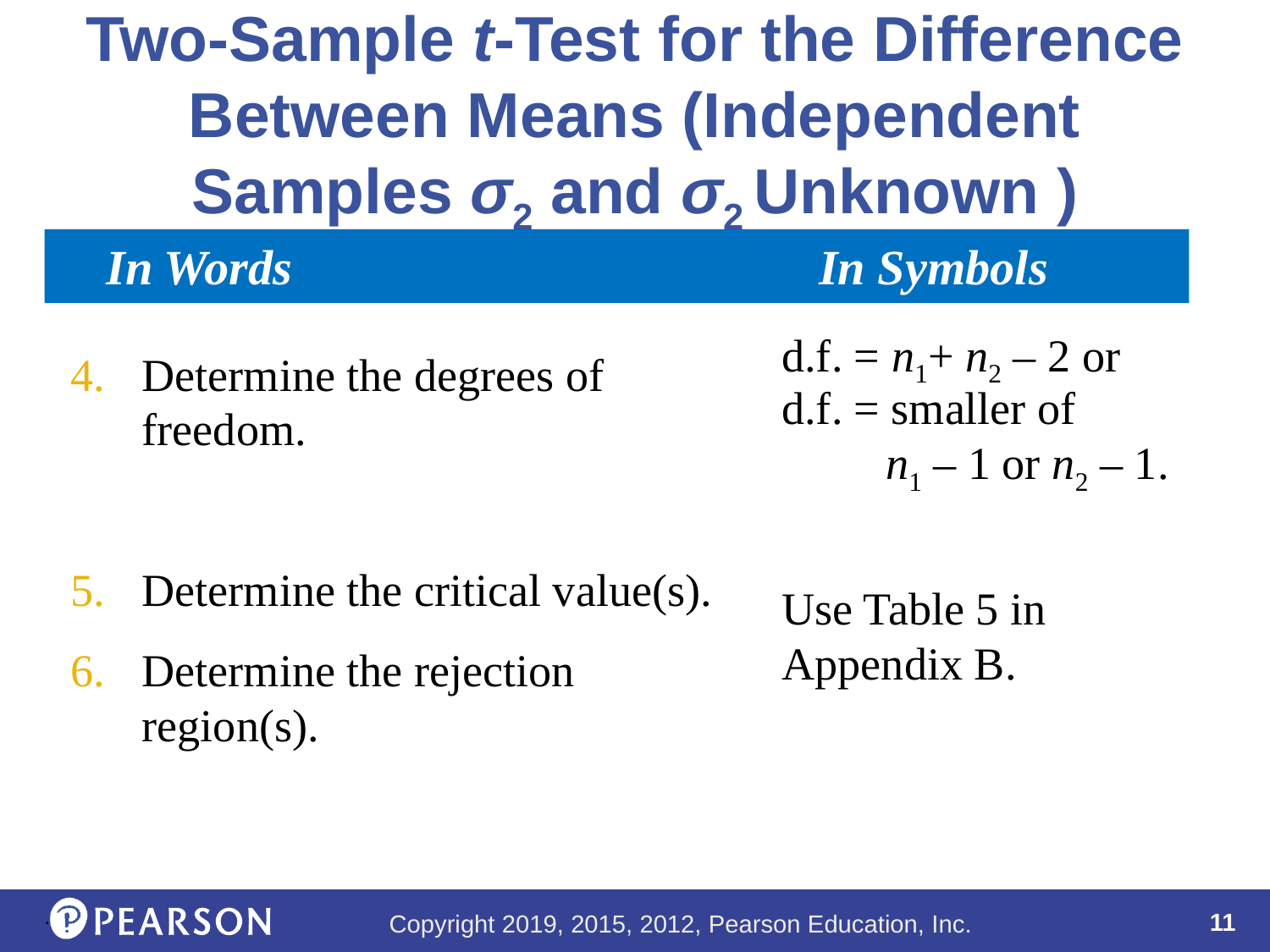

# Two-Sample t-Test for the Difference Between Means (Independent Samples σ2 and σ2 Unknown )

    In Words					In Symbols
d.f. = n1+ n2 – 2 or
d.f. = smaller of
n1 – 1 or n2 – 1.
Determine the degrees of freedom.

Determine the critical value(s).
Determine the rejection region(s).

Use Table 5 in Appendix B.
.